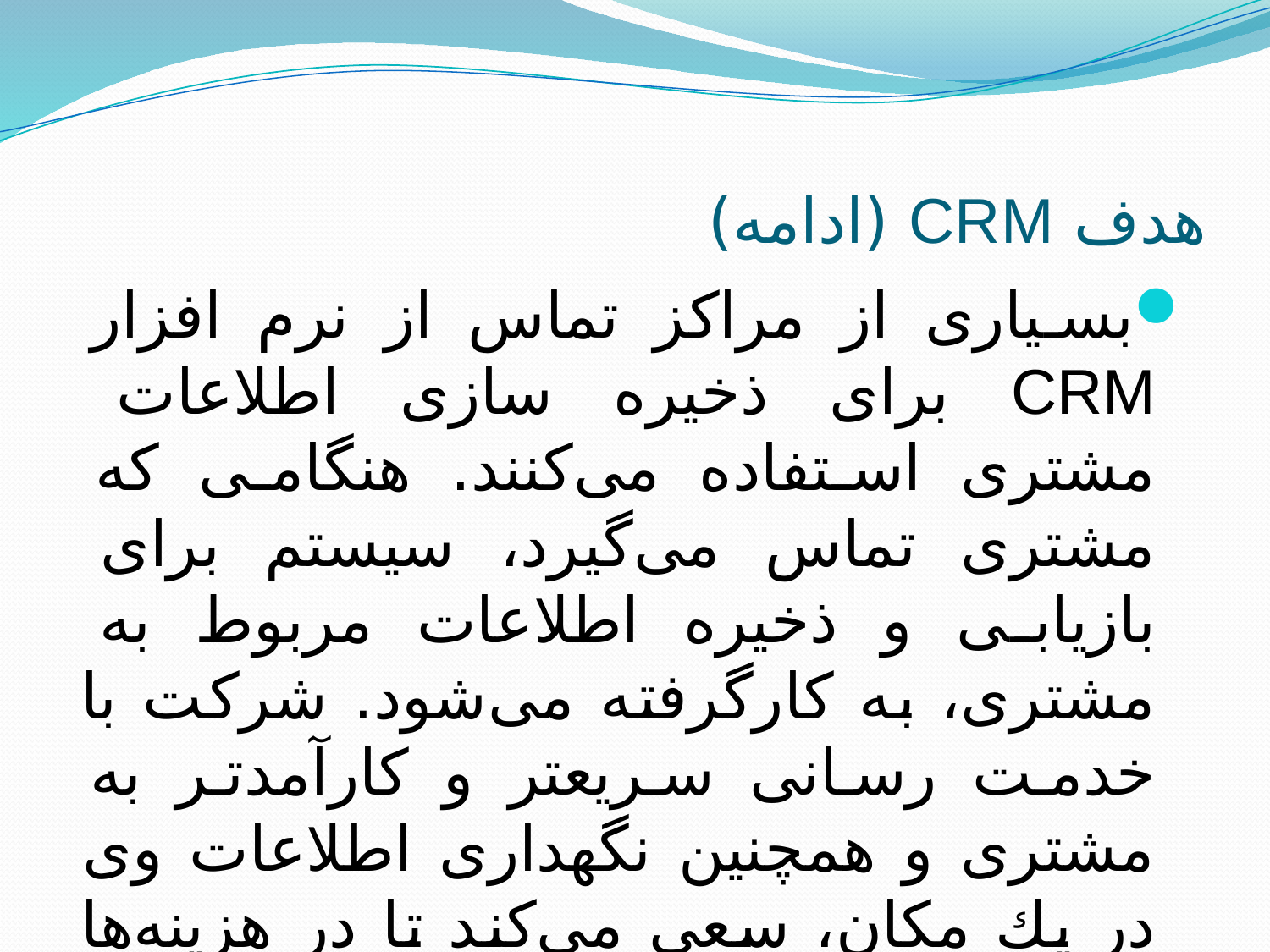

# هدف CRM (ادامه)
بسیاری از مراكز تماس از نرم افزار CRM برای ذخیره سازی اطلاعات مشتری استفاده می‌كنند. هنگامی كه مشتری تماس می‌گیرد، سیستم برای بازیابی و ذخیره اطلاعات مربوط به مشتری، به كارگرفته می‌شود. شركت با خدمت رسانی سریعتر و كارآمدتر به مشتری و همچنین نگهداری اطلاعات وی در یك مكان، سعی می‌كند تا در هزینه‌ها صرفه جویی و مشتریان جدیدی را جذب كند.